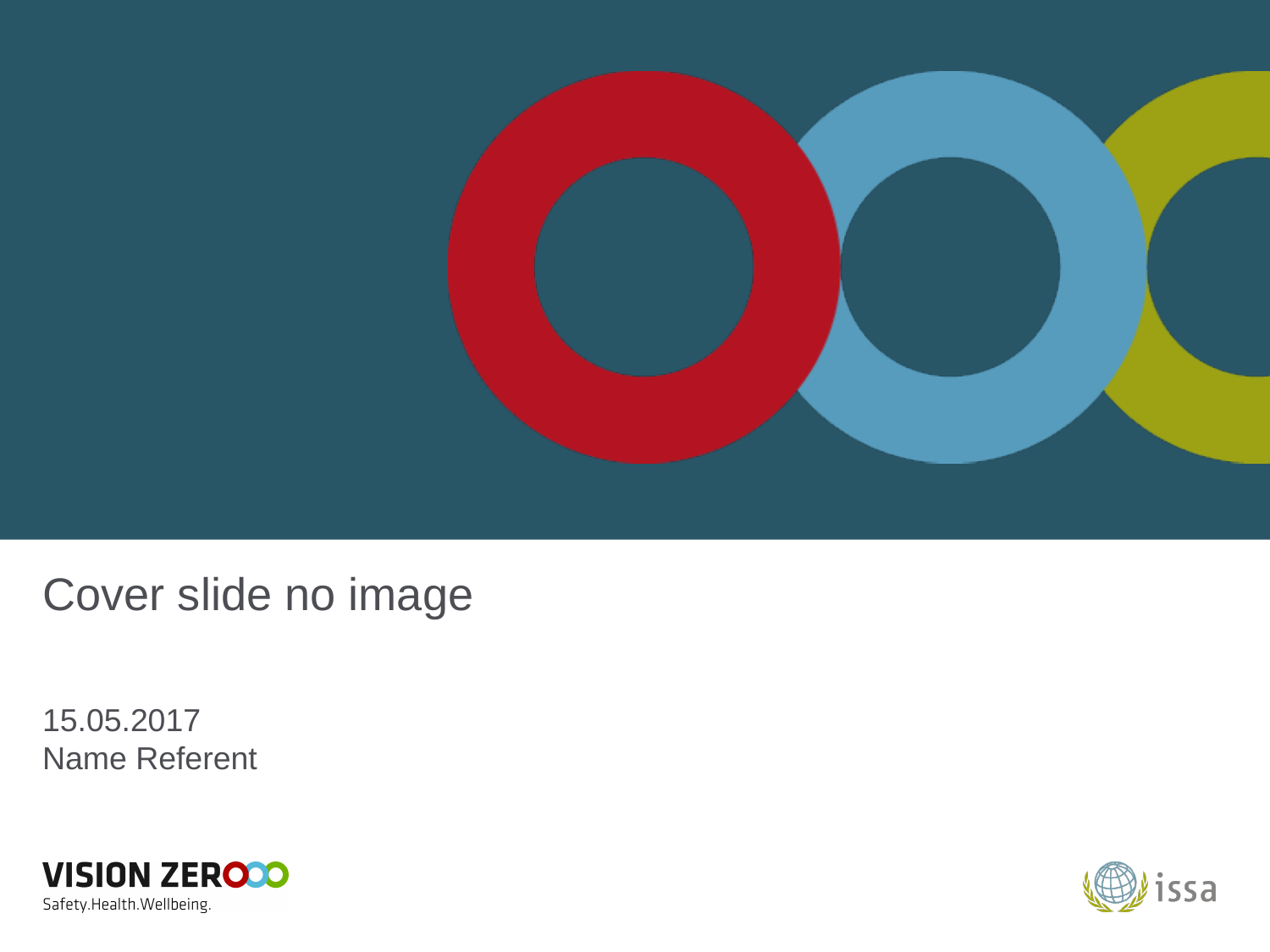

# Cover slide no image
15.05.2017
Name Referent